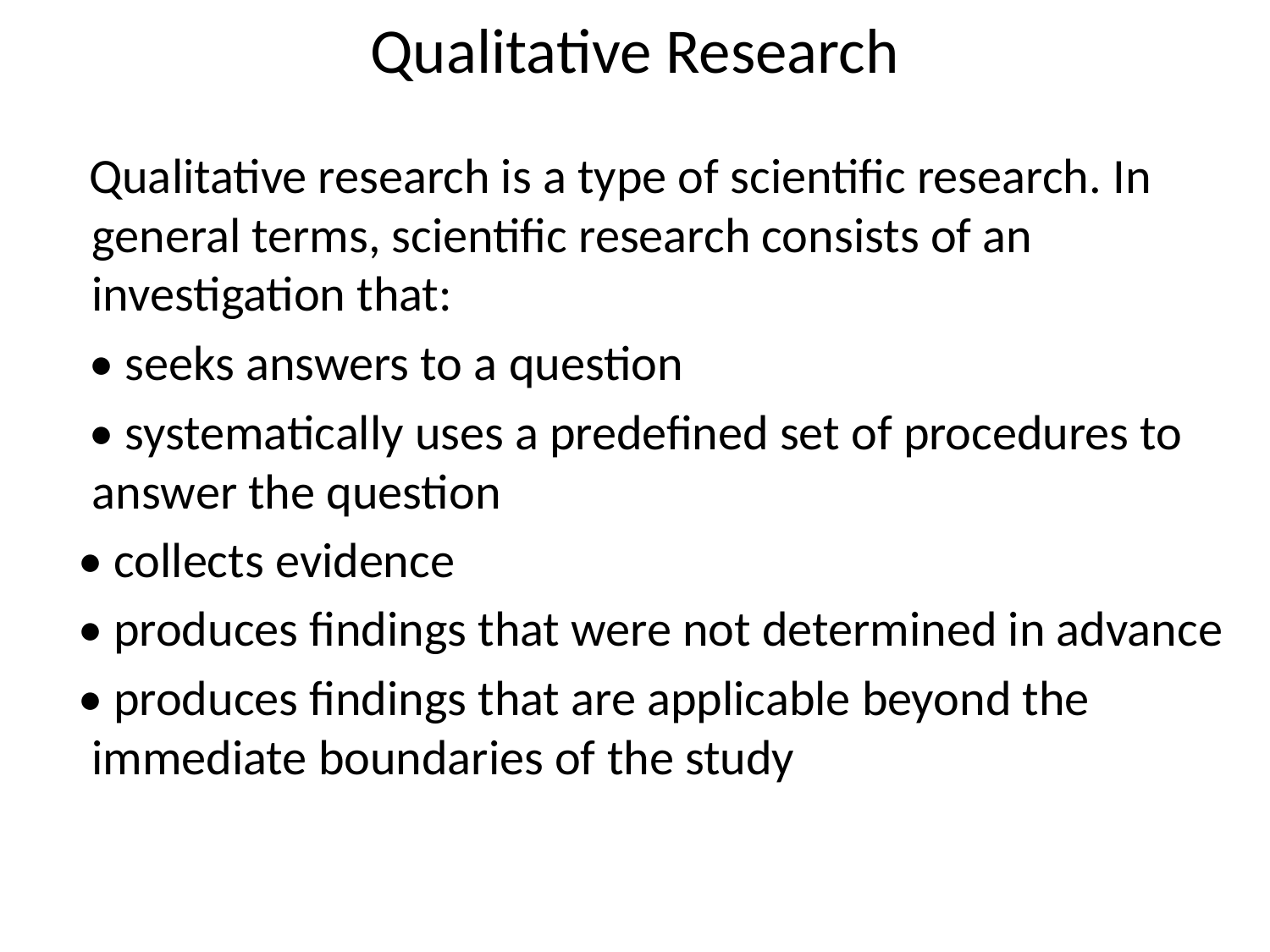

# Qualitative Research
    Qualitative research is a type of scientific research. In general terms, scientific research consists of an investigation that:
    • seeks answers to a question
    • systematically uses a predefined set of procedures to answer the question
   • collects evidence
   • produces findings that were not determined in advance
   • produces findings that are applicable beyond the immediate boundaries of the study